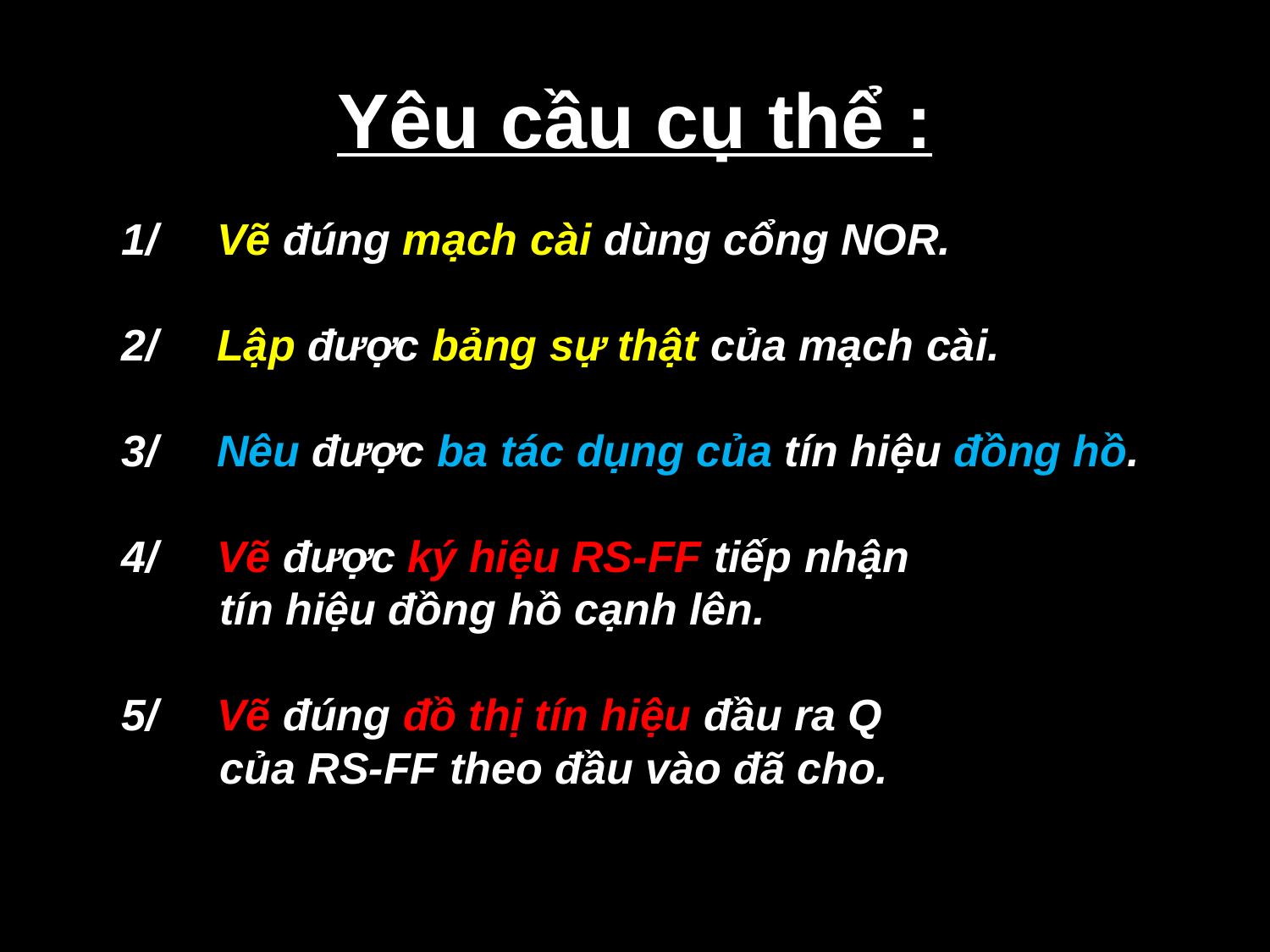

# Yêu cầu cụ thể :

1/   	Vẽ đúng mạch cài dùng cổng NOR.

2/	Lập được bảng sự thật của mạch cài.

3/   	Nêu được ba tác dụng của tín hiệu đồng hồ.

4/   	Vẽ được ký hiệu RS-FF tiếp nhận
        tín hiệu đồng hồ cạnh lên.

5/	Vẽ đúng đồ thị tín hiệu đầu ra Q
        của RS-FF theo đầu vào đã cho.